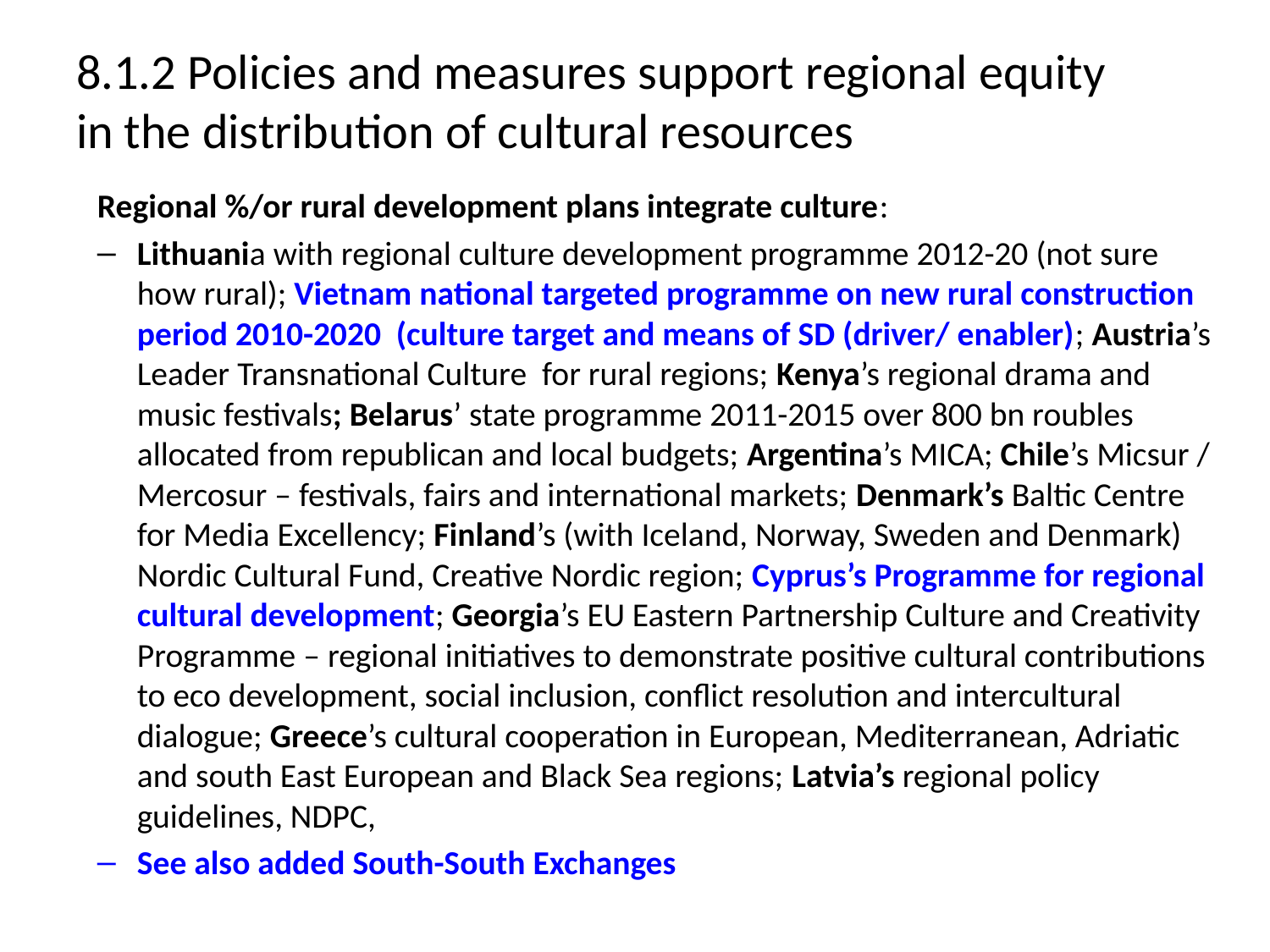

# 8.1.2 Policies and measures support regional equity in the distribution of cultural resources
Regional %/or rural development plans integrate culture:
Lithuania with regional culture development programme 2012-20 (not sure how rural); Vietnam national targeted programme on new rural construction period 2010-2020  (culture target and means of SD (driver/ enabler); Austria’s Leader Transnational Culture  for rural regions; Kenya’s regional drama and music festivals; Belarus’ state programme 2011-2015 over 800 bn roubles allocated from republican and local budgets; Argentina’s MICA; Chile’s Micsur / Mercosur – festivals, fairs and international markets; Denmark’s Baltic Centre for Media Excellency; Finland’s (with Iceland, Norway, Sweden and Denmark) Nordic Cultural Fund, Creative Nordic region; Cyprus’s Programme for regional cultural development; Georgia’s EU Eastern Partnership Culture and Creativity Programme – regional initiatives to demonstrate positive cultural contributions to eco development, social inclusion, conflict resolution and intercultural dialogue; Greece’s cultural cooperation in European, Mediterranean, Adriatic and south East European and Black Sea regions; Latvia’s regional policy guidelines, NDPC,
See also added South-South Exchanges